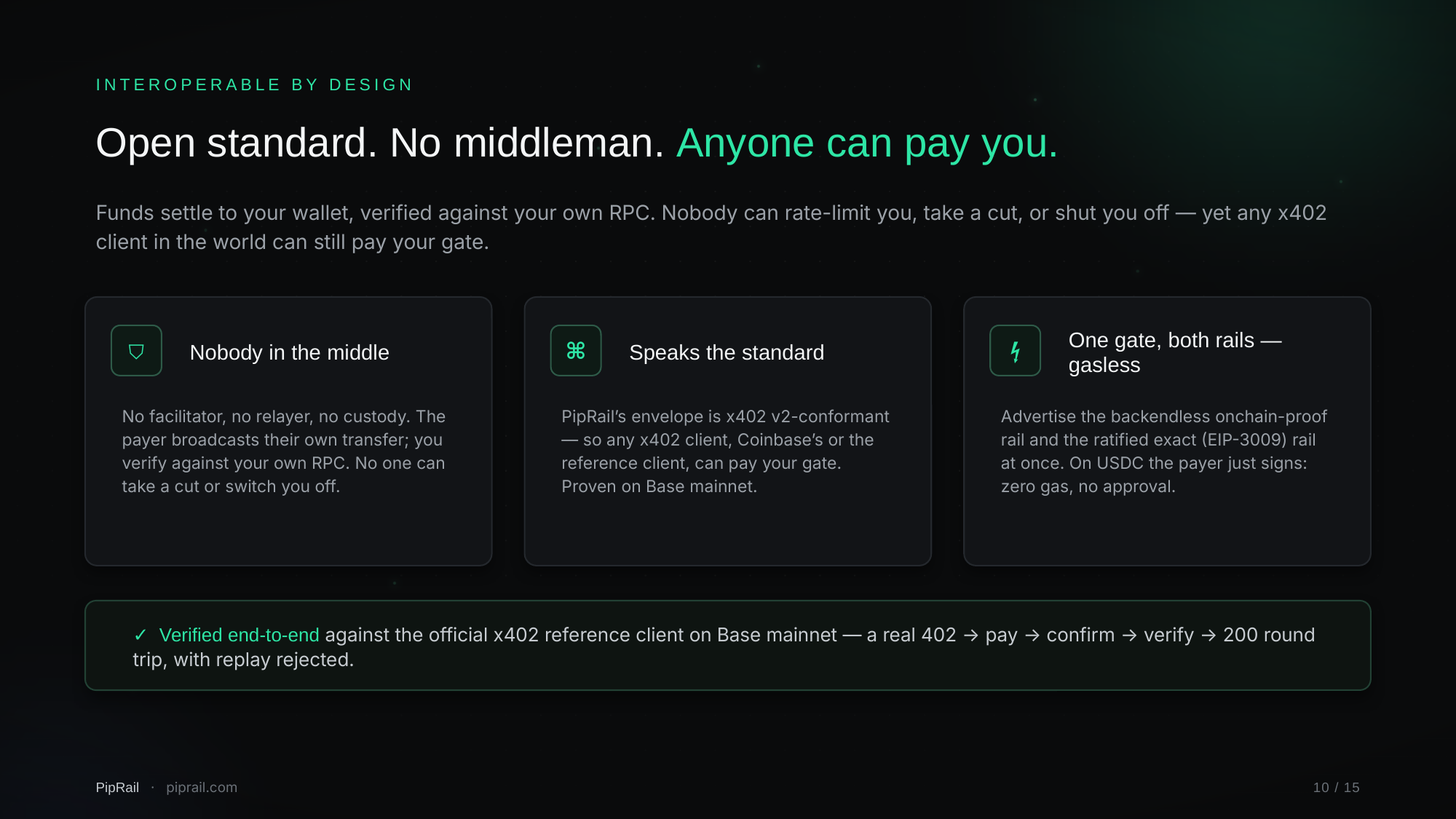

INTEROPERABLE BY DESIGN
Open standard. No middleman. Anyone can pay you.
Funds settle to your wallet, verified against your own RPC. Nobody can rate-limit you, take a cut, or shut you off — yet any x402 client in the world can still pay your gate.

⛉

⌘

⚡
Nobody in the middle
Speaks the standard
One gate, both rails — gasless
No facilitator, no relayer, no custody. The payer broadcasts their own transfer; you verify against your own RPC. No one can take a cut or switch you off.
PipRail’s envelope is x402 v2-conformant — so any x402 client, Coinbase’s or the reference client, can pay your gate. Proven on Base mainnet.
Advertise the backendless onchain-proof rail and the ratified exact (EIP-3009) rail at once. On USDC the payer just signs: zero gas, no approval.

✓  Verified end-to-end against the official x402 reference client on Base mainnet — a real 402 → pay → confirm → verify → 200 round trip, with replay rejected.
PipRail   ·   piprail.com
10 / 15